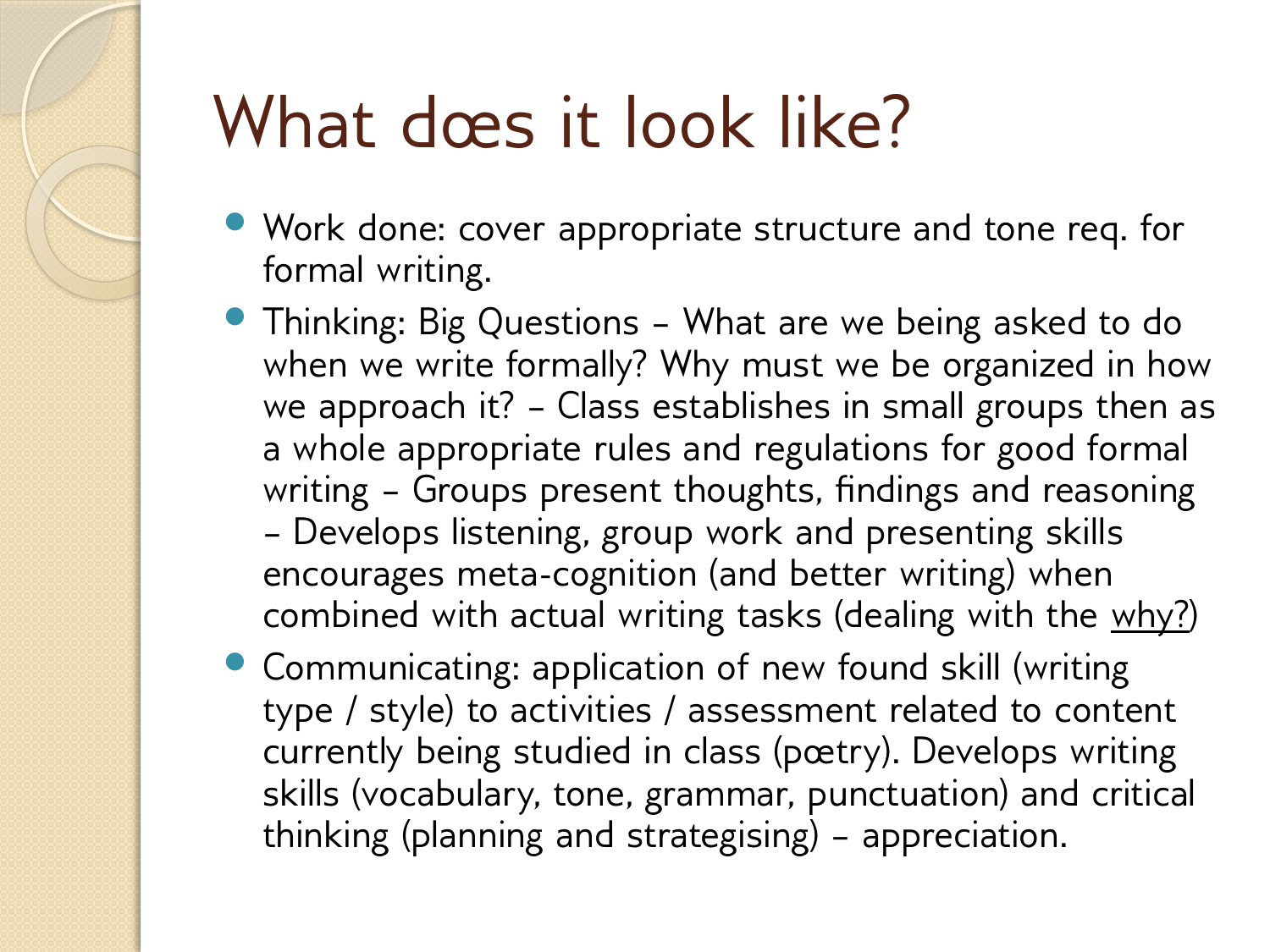

# What does it look like?
Work done: cover appropriate structure and tone req. for formal writing.
Thinking: Big Questions – What are we being asked to do when we write formally? Why must we be organized in how we approach it? – Class establishes in small groups then as a whole appropriate rules and regulations for good formal writing – Groups present thoughts, findings and reasoning – Develops listening, group work and presenting skills encourages meta-cognition (and better writing) when combined with actual writing tasks (dealing with the why?)
Communicating: application of new found skill (writing type / style) to activities / assessment related to content currently being studied in class (poetry). Develops writing skills (vocabulary, tone, grammar, punctuation) and critical thinking (planning and strategising) – appreciation.